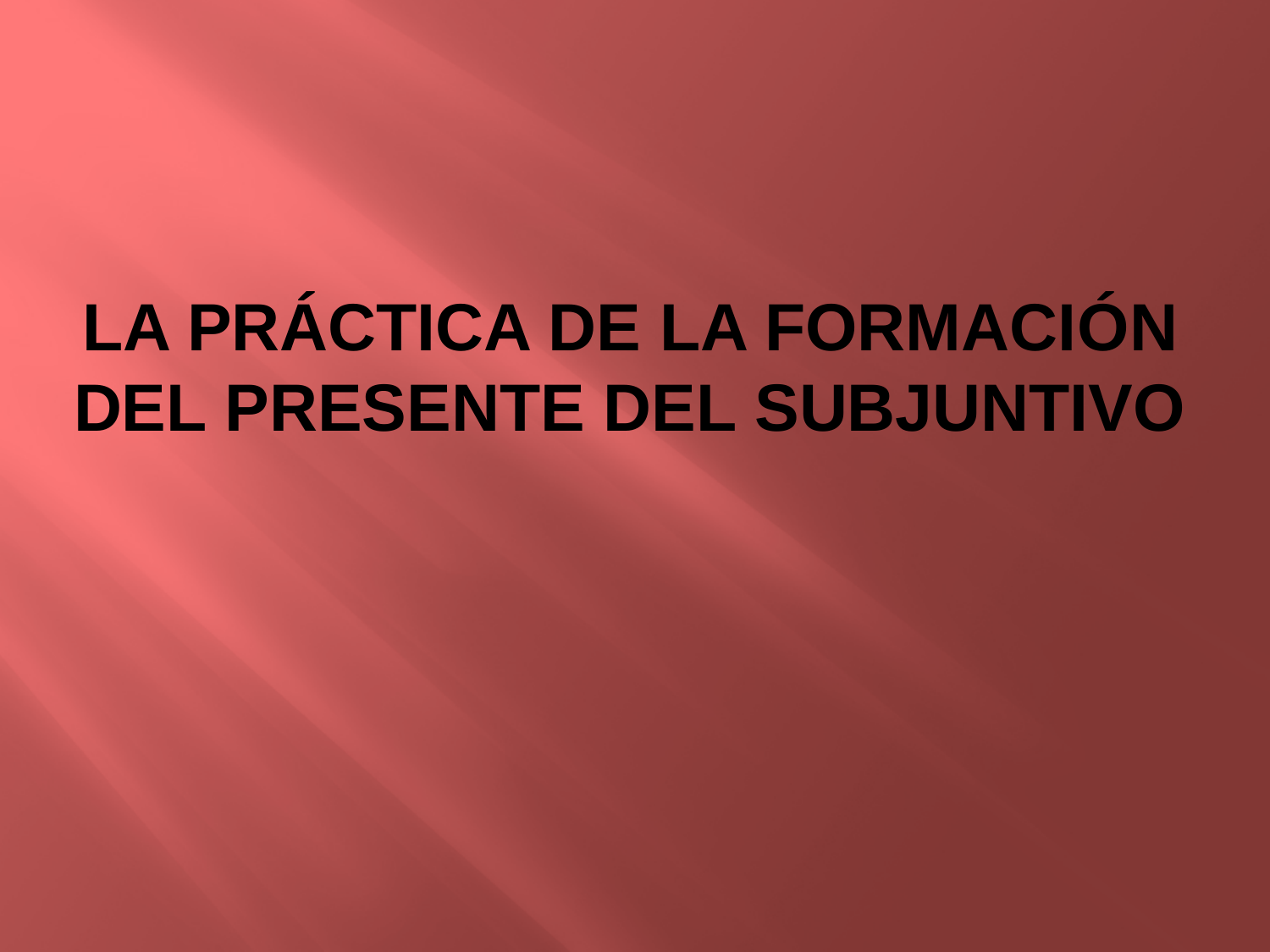

# La práctiCa de la formación del presente del subjuntivo